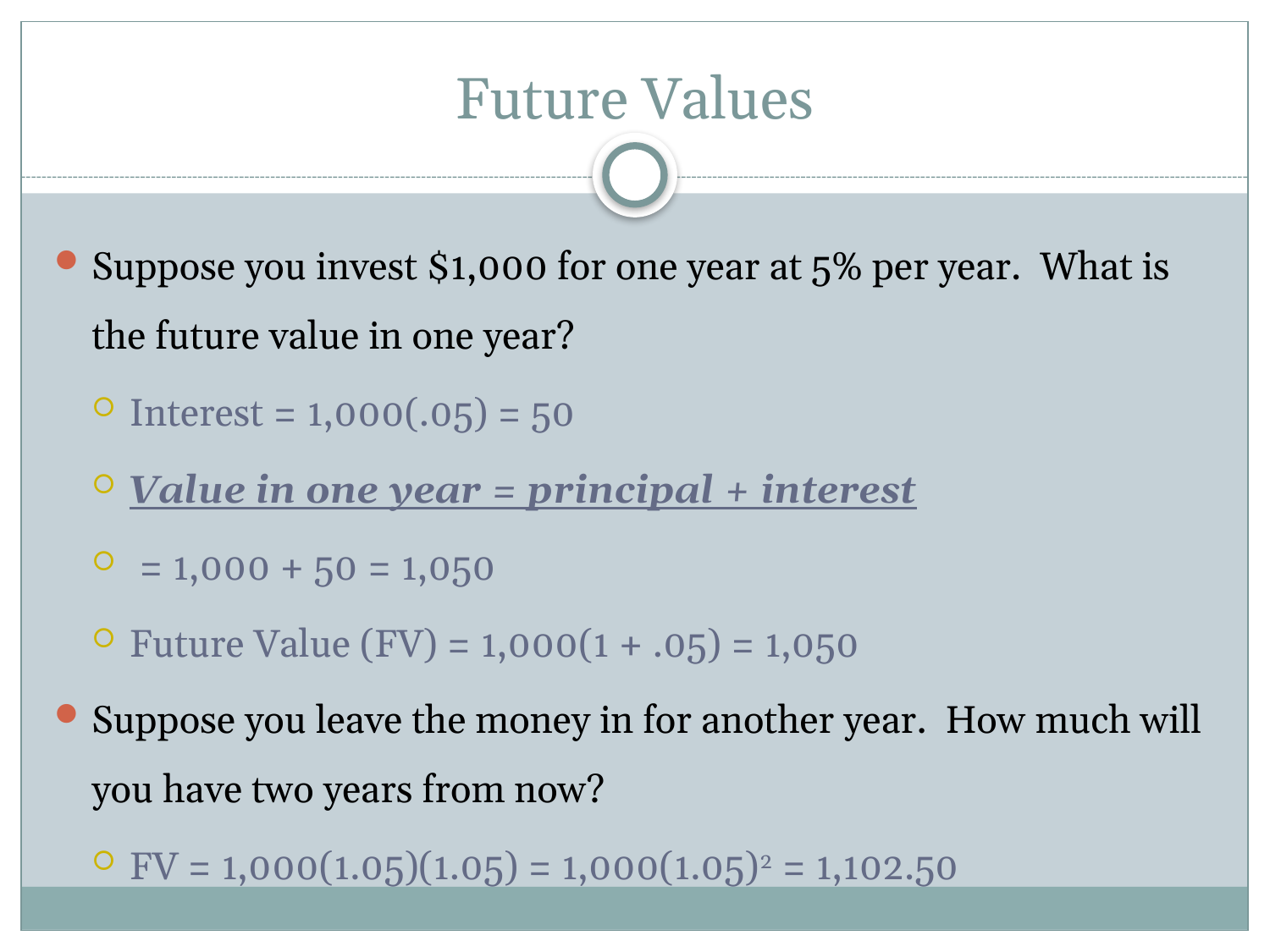

# Future Values
Suppose you invest $1,000 for one year at 5% per year.  What is the future value in one year?
Interest = 1,000(.05) = 50
Value in one year = principal + interest
 = 1,000 + 50 = 1,050
Future Value (FV) = 1,000(1 + .05) = 1,050
Suppose you leave the money in for another year.  How much will you have two years from now?
FV = 1,000(1.05)(1.05) = 1,000(1.05)2 = 1,102.50